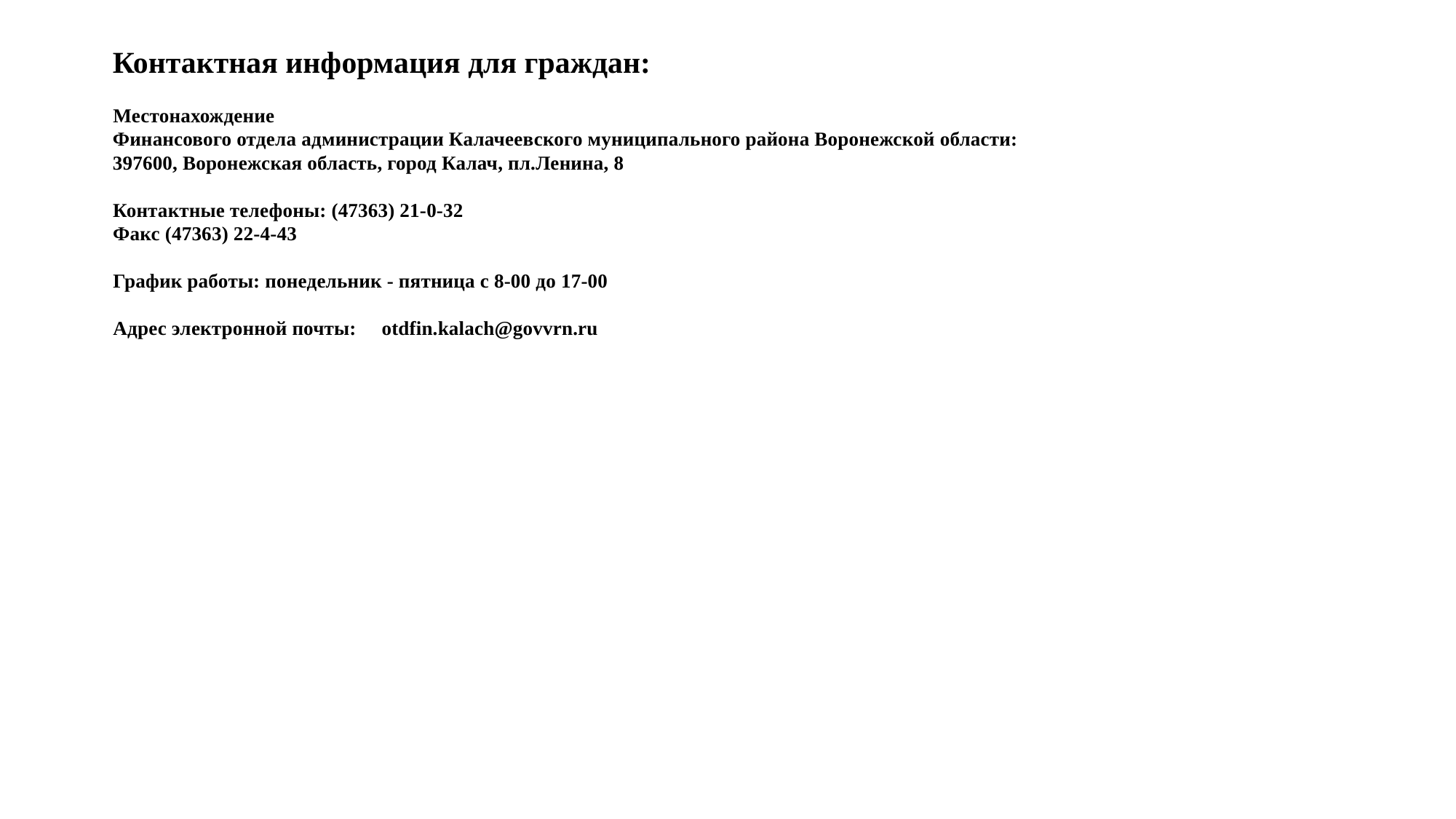

Контактная информация для граждан:
 Местонахождение
   Финансового отдела администрации Калачеевского муниципального района Воронежской области:
   397600, Воронежская область, город Калач, пл.Ленина, 8
 Контактные телефоны: (47363) 21-0-32
 Факс (47363) 22-4-43
 График работы: понедельник - пятница с 8-00 до 17-00
 Адрес электронной почты:     otdfin.kalach@govvrn.ru